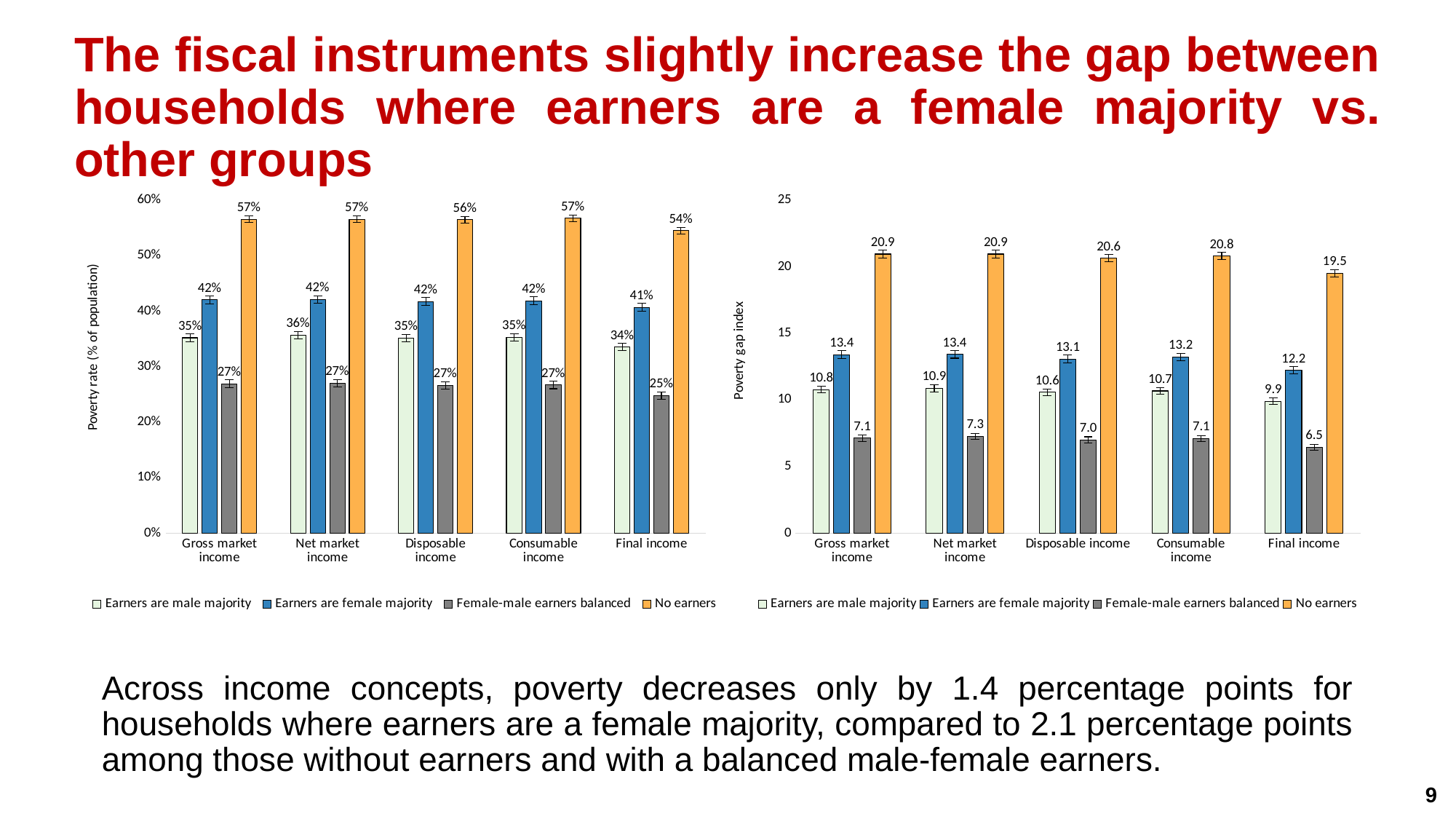

# The fiscal instruments slightly increase the gap between households where earners are a female majority vs. other groups

### Chart

| Category | Earners are male majority | Earners are female majority | Female-male earners balanced | No earners |
|---|---|---|---|---|
|  | 0.35197821259498596 | 0.4204599857330322 | 0.2691168189048767 | 0.5654861927032471 |
|  | 0.35686296224594116 | 0.42093318700790405 | 0.2701691687107086 | 0.5654861927032471 |
|  | 0.3517606854438782 | 0.4173825681209564 | 0.2664225697517395 | 0.5648701190948486 |
|  | 0.3528245985507965 | 0.418791264295578 | 0.2671240270137787 | 0.5674229264259338 |
|  | 0.3352172076702118 | 0.40669745206832886 | 0.24817459285259247 | 0.5449585318565369 |

### Chart

| Category | Earners are male majority | Earners are female majority | Female-male earners balanced | No earners |
|---|---|---|---|---|
|  | 10.775994320827662 | 13.397925579167483 | 7.12662239161537 | 20.949934473464925 |
|  | 10.869467461497871 | 13.424158067665692 | 7.262860671934593 | 20.949934473464925 |
|  | 10.572828274087607 | 13.077872642414382 | 7.00294378043648 | 20.62563887346834 |
|  | 10.678454127244525 | 13.21830337507303 | 7.094595004270975 | 20.800519415437744 |
|  | 9.89120503807381 | 12.22725589665157 | 6.464331285556442 | 19.51882976325737 |

Across income concepts, poverty decreases only by 1.4 percentage points for households where earners are a female majority, compared to 2.1 percentage points among those without earners and with a balanced male-female earners.
9